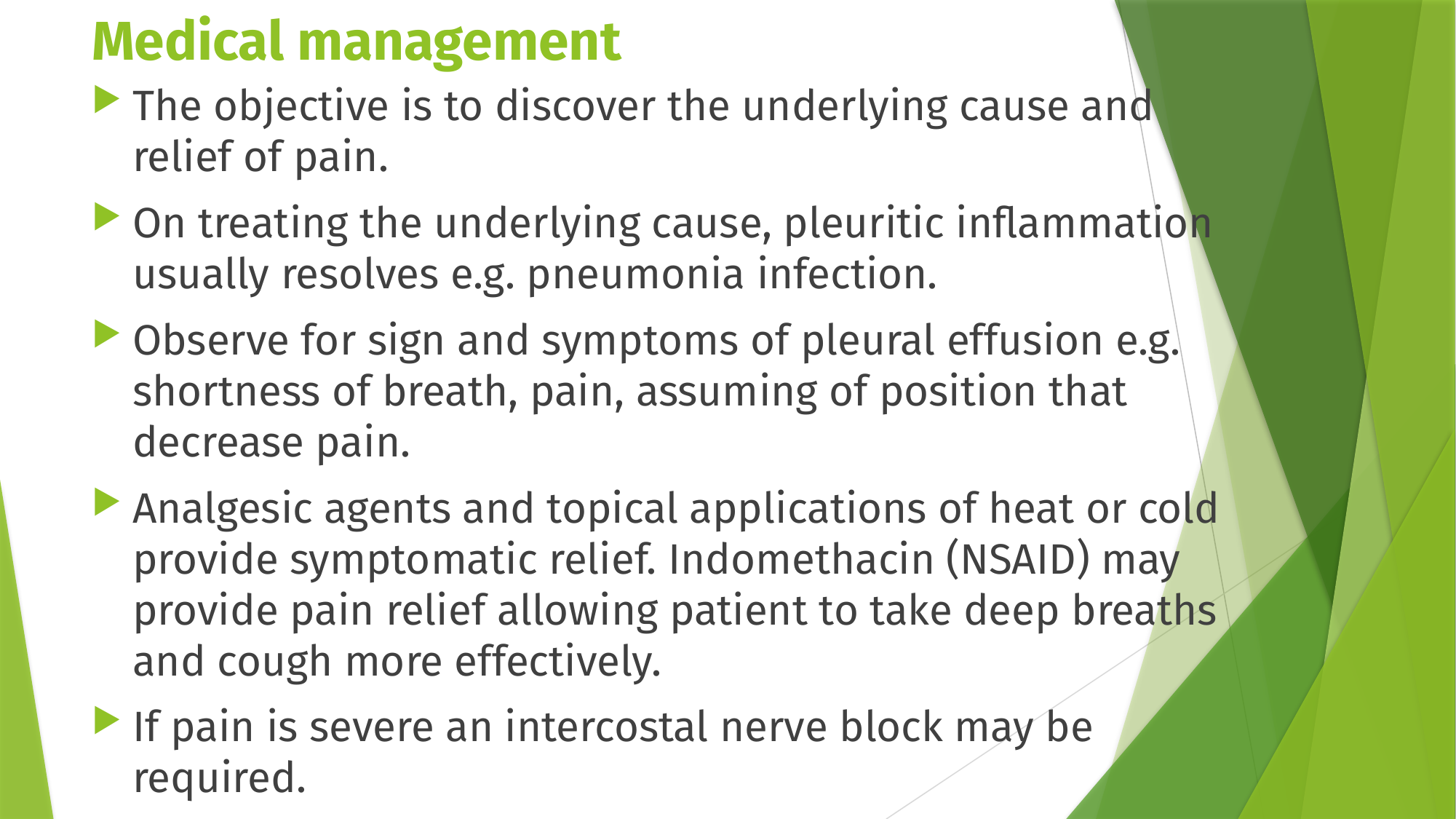

# Medical management
The objective is to discover the underlying cause and relief of pain.
On treating the underlying cause, pleuritic inflammation usually resolves e.g. pneumonia infection.
Observe for sign and symptoms of pleural effusion e.g. shortness of breath, pain, assuming of position that decrease pain.
Analgesic agents and topical applications of heat or cold provide symptomatic relief. Indomethacin (NSAID) may provide pain relief allowing patient to take deep breaths and cough more effectively.
If pain is severe an intercostal nerve block may be required.